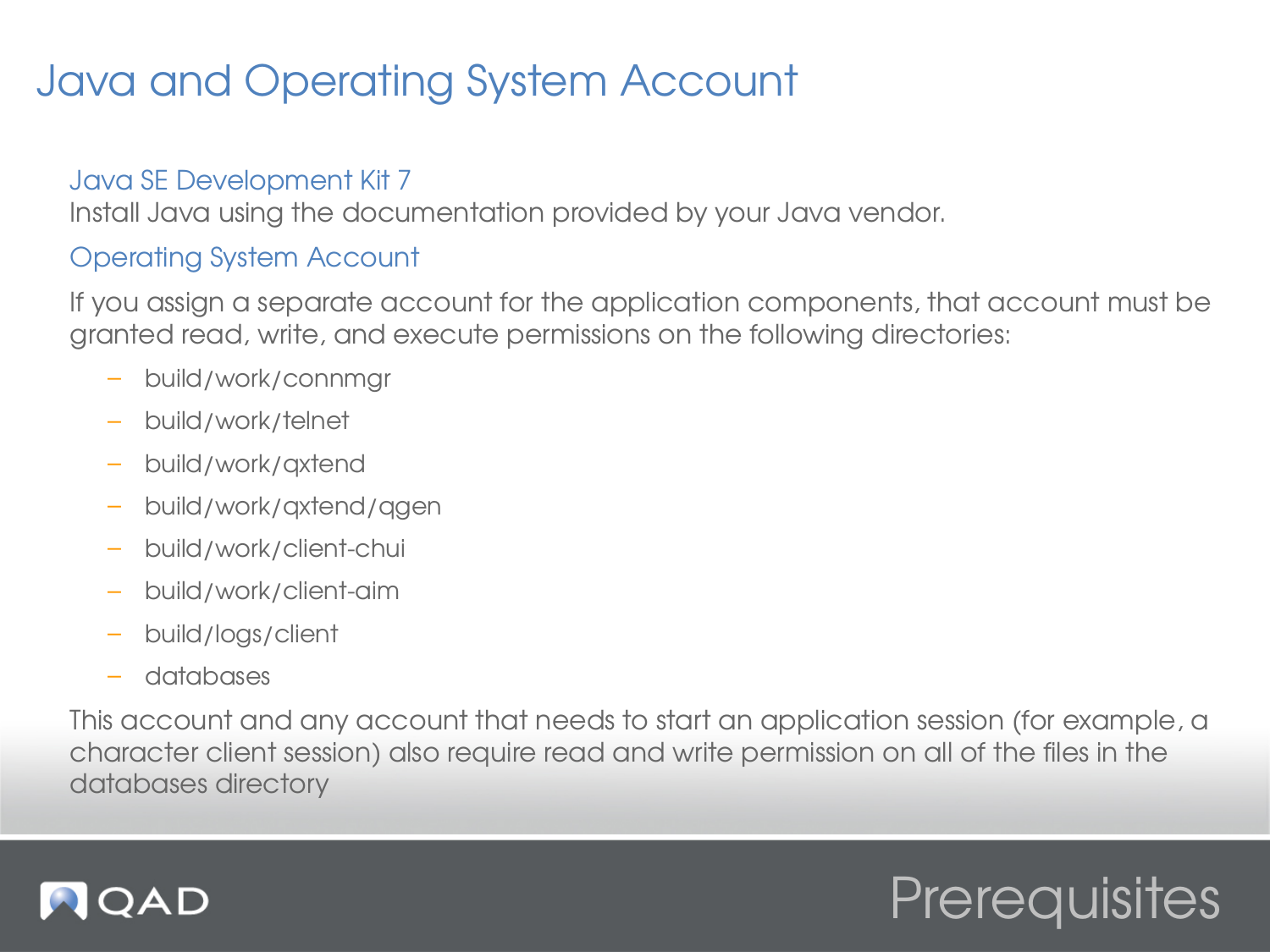

Java and Operating System Account
Java SE Development Kit 7
Install Java using the documentation provided by your Java vendor.
Operating System Account
If you assign a separate account for the application components, that account must be granted read, write, and execute permissions on the following directories:
build/work/connmgr
build/work/telnet
build/work/qxtend
build/work/qxtend/qgen
build/work/client-chui
build/work/client-aim
build/logs/client
databases
This account and any account that needs to start an application session (for example, a character client session) also require read and write permission on all of the files in the databases directory

# Prerequisites